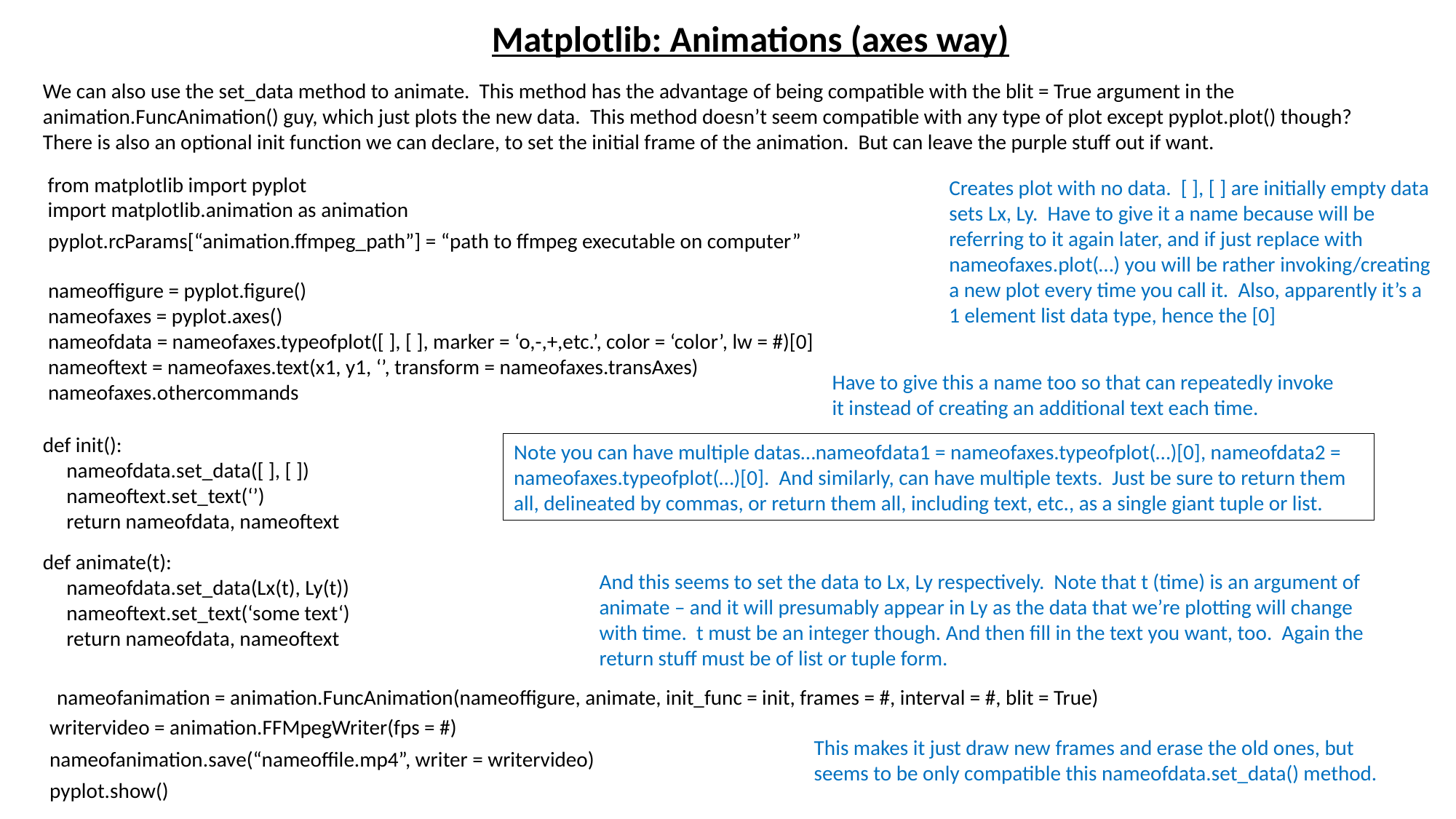

Matplotlib: Animations (axes way)
We can also use the set_data method to animate.  This method has the advantage of being compatible with the blit = True argument in the animation.FuncAnimation() guy, which just plots the new data.  This method doesn’t seem compatible with any type of plot except pyplot.plot() though?  There is also an optional init function we can declare, to set the initial frame of the animation.  But can leave the purple stuff out if want.
from matplotlib import pyplot
import matplotlib.animation as animation
Creates plot with no data.  [ ], [ ] are initially empty data sets Lx, Ly.  Have to give it a name because will be referring to it again later, and if just replace with nameofaxes.plot(…) you will be rather invoking/creating a new plot every time you call it.  Also, apparently it’s a 1 element list data type, hence the [0]
pyplot.rcParams[“animation.ffmpeg_path”] = “path to ffmpeg executable on computer”
nameoffigure = pyplot.figure()
nameofaxes = pyplot.axes()
nameofdata = nameofaxes.typeofplot([ ], [ ], marker = ‘o,-,+,etc.’, color = ‘color’, lw = #)[0]
nameoftext = nameofaxes.text(x1, y1, ‘’, transform = nameofaxes.transAxes)
nameofaxes.othercommands
Have to give this a name too so that can repeatedly invoke it instead of creating an additional text each time.
def init():
     nameofdata.set_data([ ], [ ])
     nameoftext.set_text(‘’)
     return nameofdata, nameoftext
Note you can have multiple datas…nameofdata1 = nameofaxes.typeofplot(…)[0], nameofdata2 = nameofaxes.typeofplot(…)[0].  And similarly, can have multiple texts.  Just be sure to return them all, delineated by commas, or return them all, including text, etc., as a single giant tuple or list.
def animate(t):
     nameofdata.set_data(Lx(t), Ly(t))
     nameoftext.set_text(‘some text‘)
     return nameofdata, nameoftext
And this seems to set the data to Lx, Ly respectively.  Note that t (time) is an argument of animate – and it will presumably appear in Ly as the data that we’re plotting will change with time.  t must be an integer though. And then fill in the text you want, too.  Again the return stuff must be of list or tuple form.
nameofanimation = animation.FuncAnimation(nameoffigure, animate, init_func = init, frames = #, interval = #, blit = True)
writervideo = animation.FFMpegWriter(fps = #)
This makes it just draw new frames and erase the old ones, but seems to be only compatible this nameofdata.set_data() method.
nameofanimation.save(“nameoffile.mp4”, writer = writervideo)
pyplot.show()